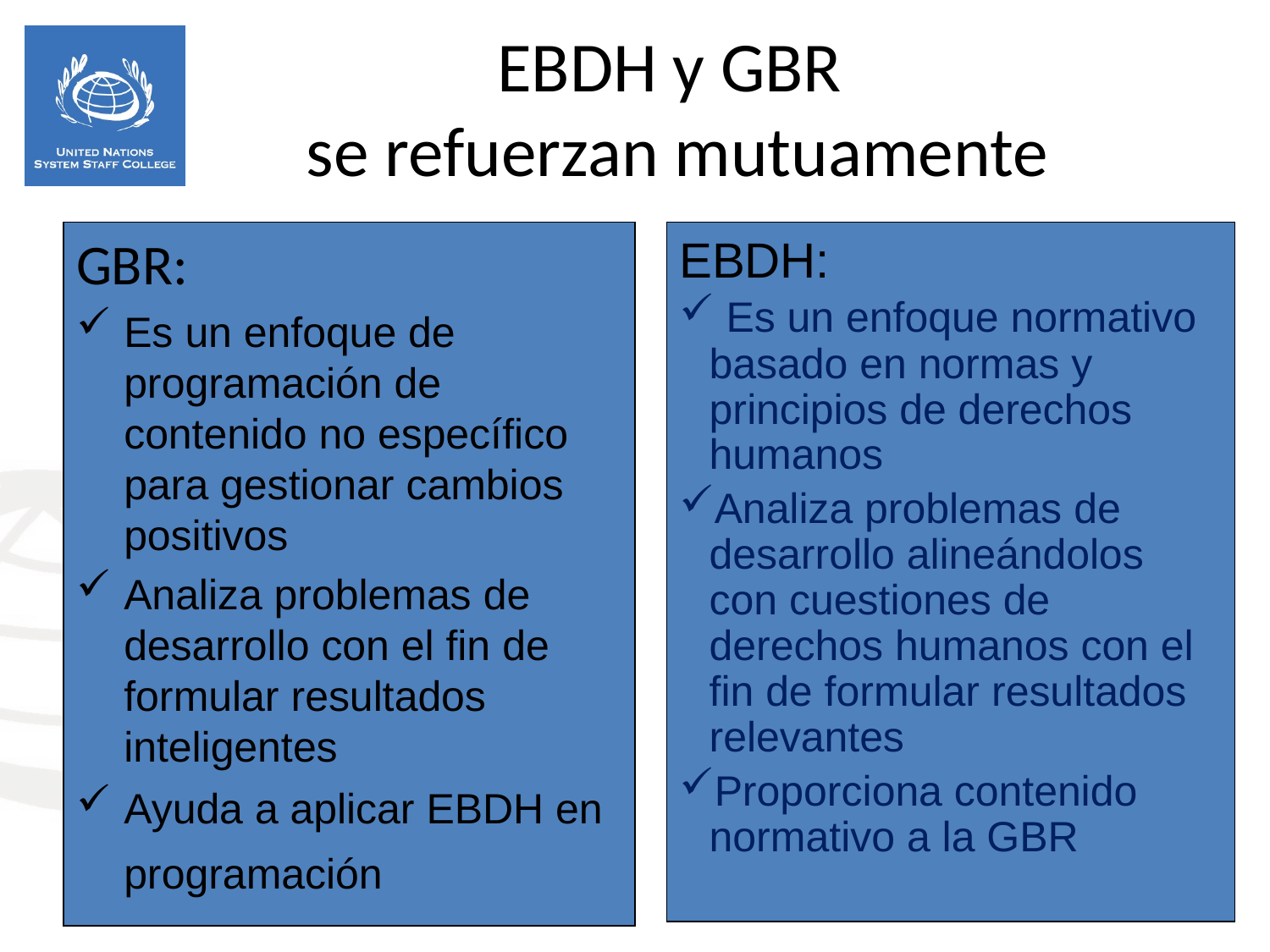

EBDH y GBR
se refuerzan mutuamente
GBR:
Es un enfoque de programación de contenido no específico para gestionar cambios positivos
Analiza problemas de desarrollo con el fin de formular resultados inteligentes
Ayuda a aplicar EBDH en programación

EBDH:
 Es un enfoque normativo basado en normas y principios de derechos humanos
Analiza problemas de desarrollo alineándolos con cuestiones de derechos humanos con el fin de formular resultados relevantes
Proporciona contenido normativo a la GBR